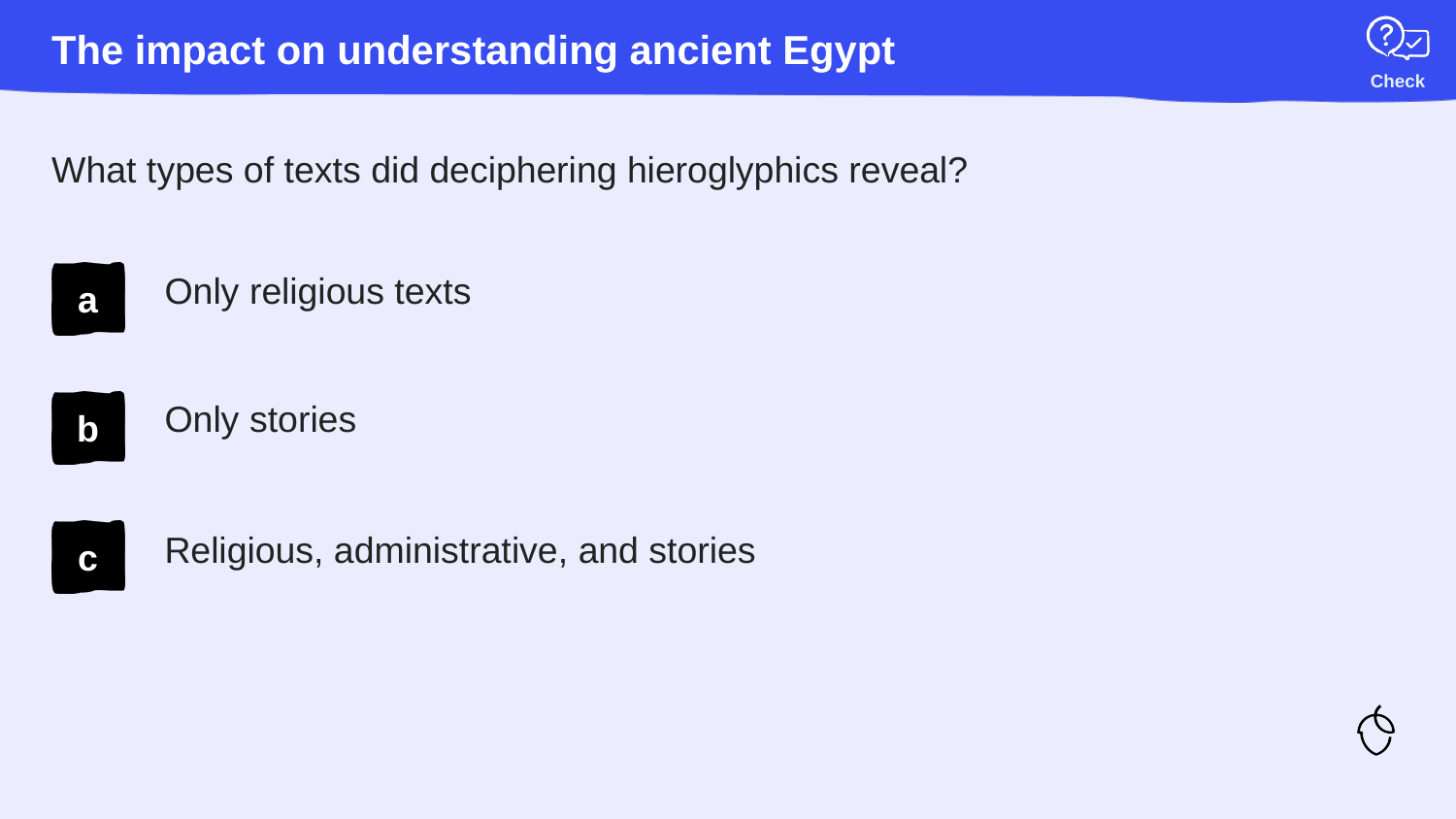

The impact on understanding ancient Egypt
# What types of texts did deciphering hieroglyphics reveal?
Only religious texts
Only stories
Religious, administrative, and stories